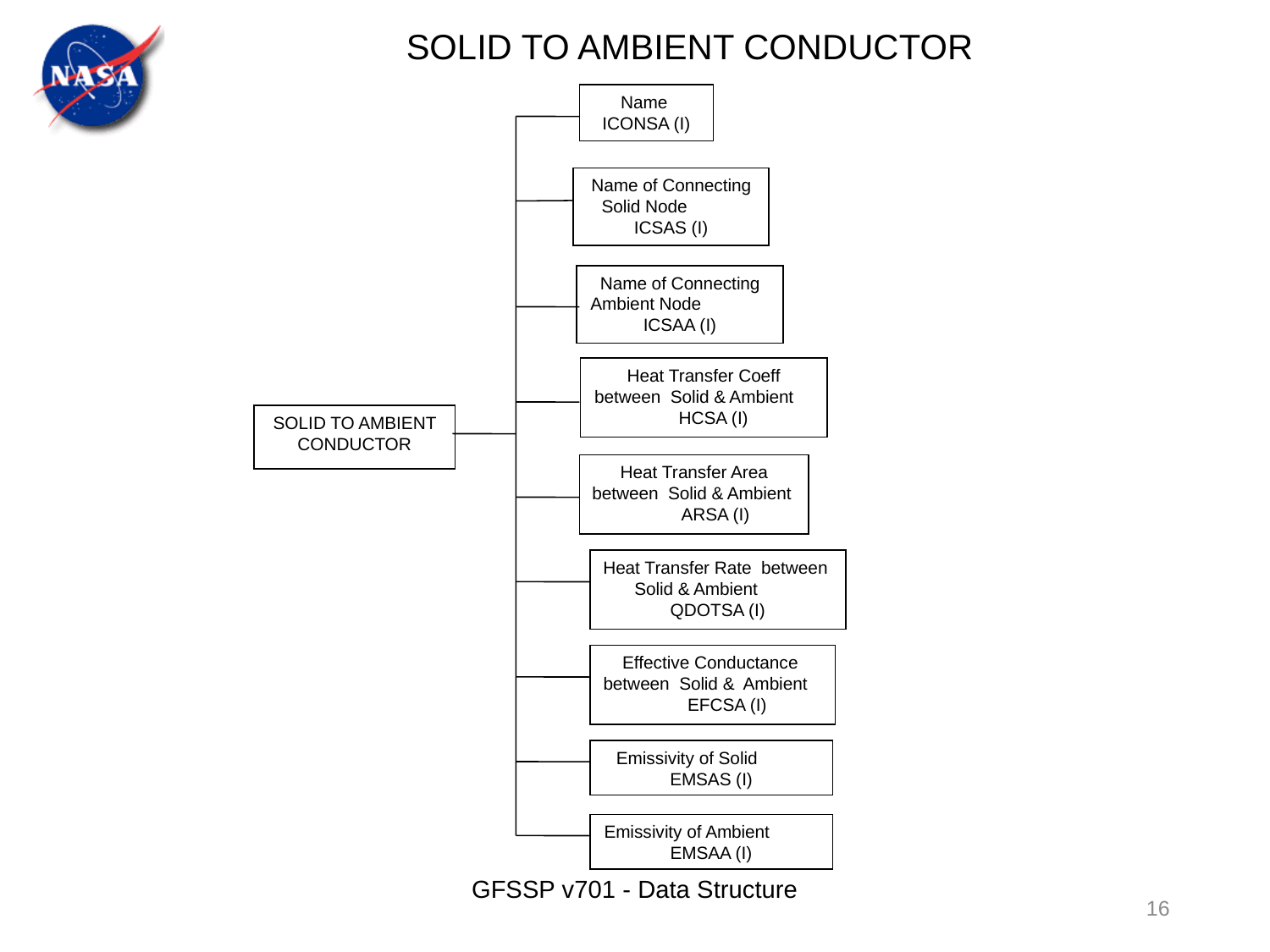

SOLID TO AMBIENT CONDUCTOR

Name  ICONSA (I)

Name of Connecting Solid Node            ICSAS (I)

Name of Connecting Ambient Node               ICSAA (I)

Heat Transfer Coeff between  Solid & Ambient         HCSA (I)

SOLID TO AMBIENT CONDUCTOR

Heat Transfer Area between  Solid & Ambient           ARSA (I)

Heat Transfer Rate  between  Solid & Ambient          QDOTSA (I)

Effective Conductance  between  Solid &  Ambient          EFCSA (I)

Emissivity of Solid           EMSAS (I)

Emissivity of Ambient           EMSAA (I)

GFSSP v701 - Data Structure
16